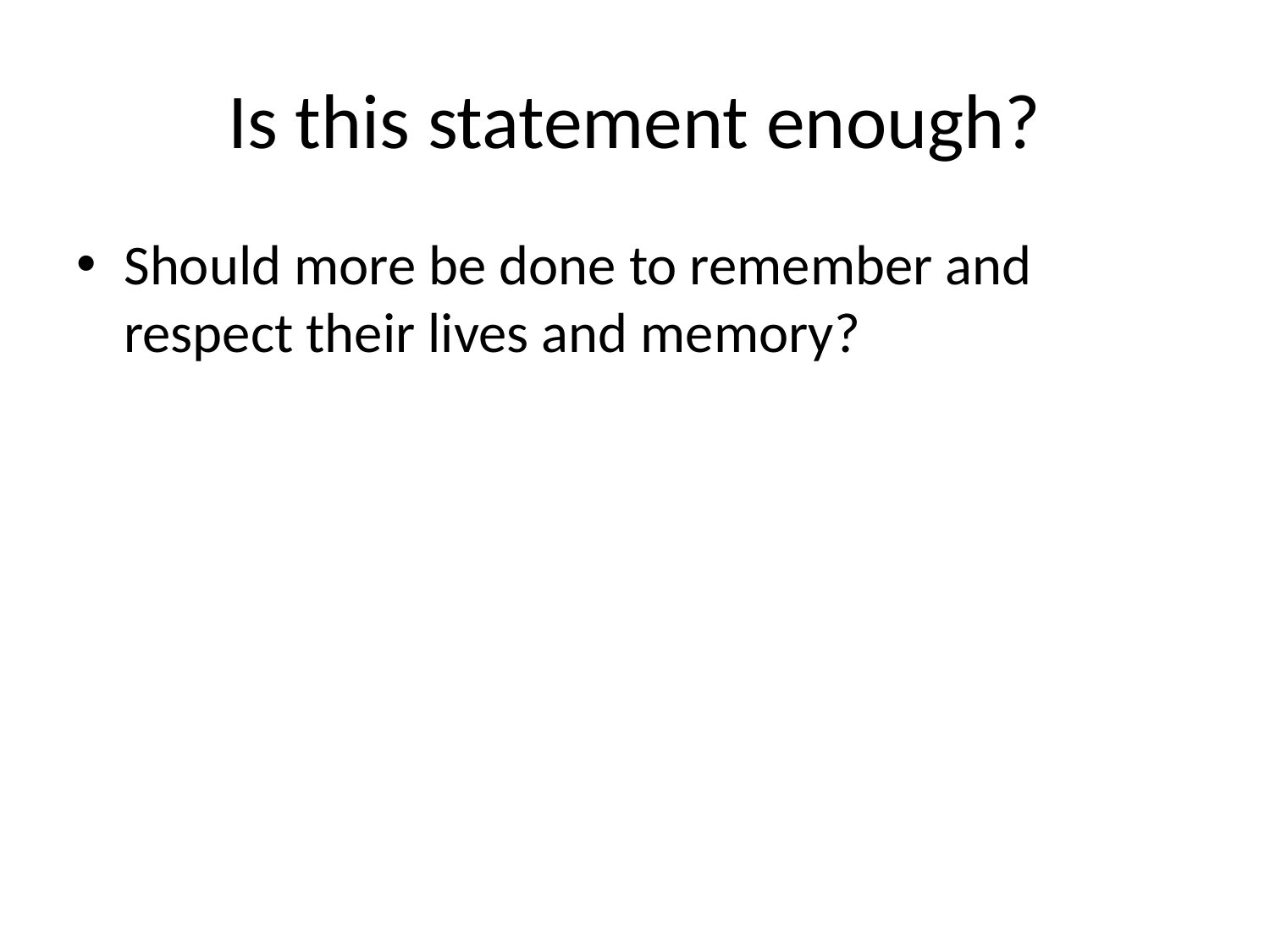

# Is this statement enough?
Should more be done to remember and respect their lives and memory?